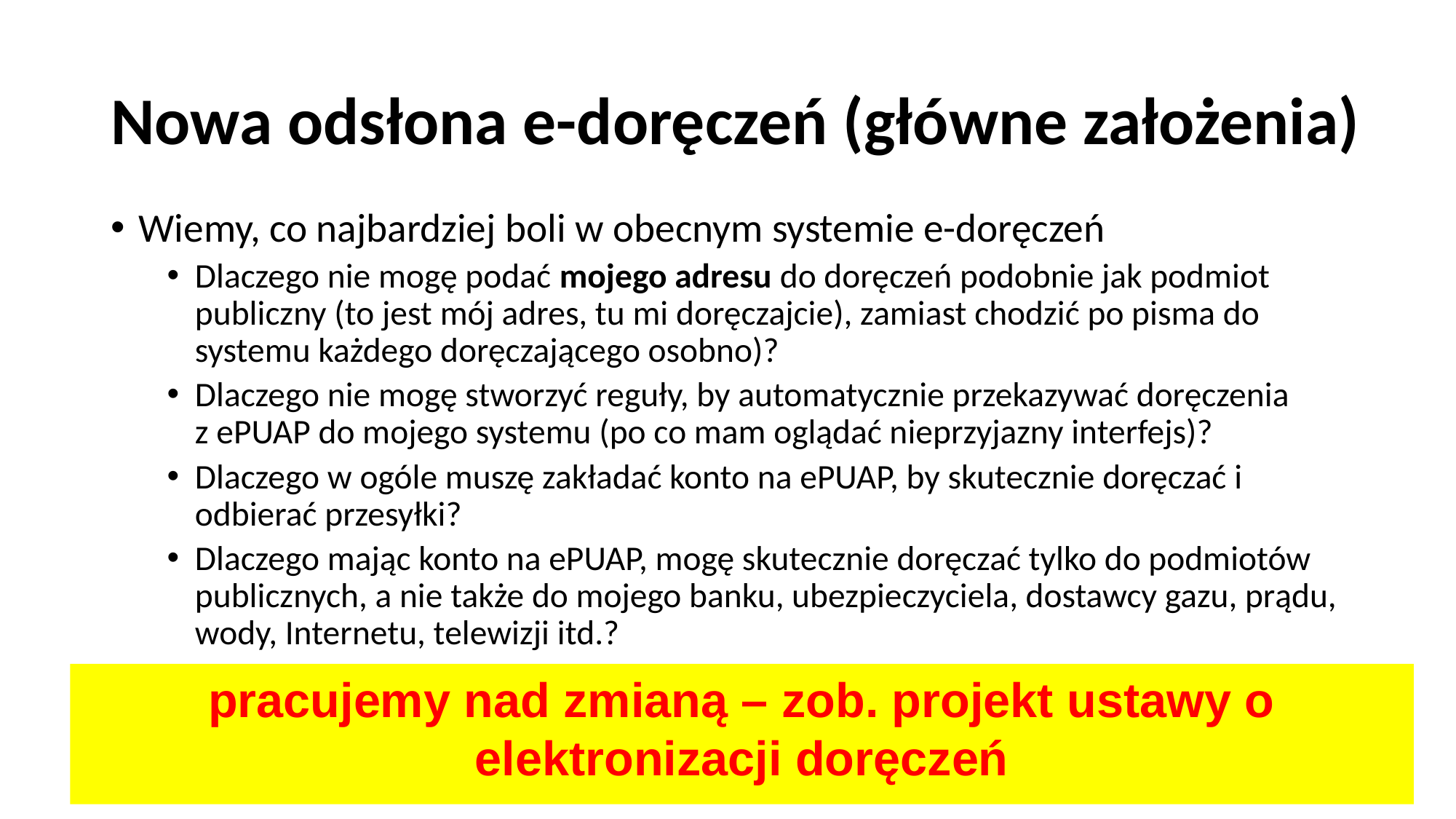

# Nowa odsłona e-doręczeń (główne założenia)
Wiemy, co najbardziej boli w obecnym systemie e-doręczeń
Dlaczego nie mogę podać mojego adresu do doręczeń podobnie jak podmiot publiczny (to jest mój adres, tu mi doręczajcie), zamiast chodzić po pisma do systemu każdego doręczającego osobno)?
Dlaczego nie mogę stworzyć reguły, by automatycznie przekazywać doręczenia
z ePUAP do mojego systemu (po co mam oglądać nieprzyjazny interfejs)?
Dlaczego w ogóle muszę zakładać konto na ePUAP, by skutecznie doręczać i odbierać przesyłki?
Dlaczego mając konto na ePUAP, mogę skutecznie doręczać tylko do podmiotów publicznych, a nie także do mojego banku, ubezpieczyciela, dostawcy gazu, prądu, wody, Internetu, telewizji itd.?
pracujemy nad zmianą – zob. projekt ustawy o elektronizacji doręczeń